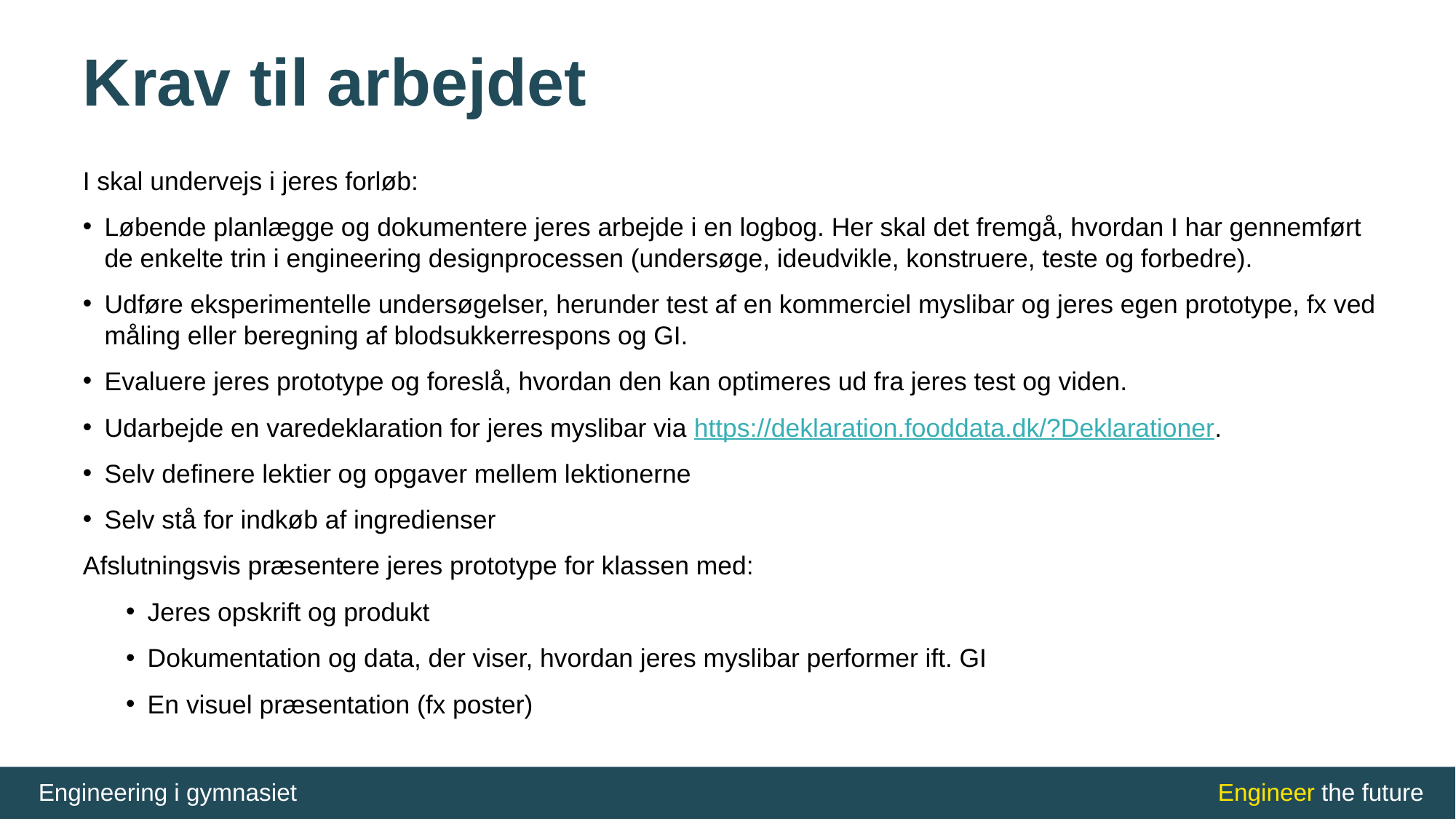

# Krav til arbejdet
I skal undervejs i jeres forløb:
Løbende planlægge og dokumentere jeres arbejde i en logbog. Her skal det fremgå, hvordan I har gennemført de enkelte trin i engineering designprocessen (undersøge, ideudvikle, konstruere, teste og forbedre).
Udføre eksperimentelle undersøgelser, herunder test af en kommerciel myslibar og jeres egen prototype, fx ved måling eller beregning af blodsukkerrespons og GI.
Evaluere jeres prototype og foreslå, hvordan den kan optimeres ud fra jeres test og viden.
Udarbejde en varedeklaration for jeres myslibar via https://deklaration.fooddata.dk/?Deklarationer.
Selv definere lektier og opgaver mellem lektionerne
Selv stå for indkøb af ingredienser
Afslutningsvis præsentere jeres prototype for klassen med:
Jeres opskrift og produkt
Dokumentation og data, der viser, hvordan jeres myslibar performer ift. GI
En visuel præsentation (fx poster)